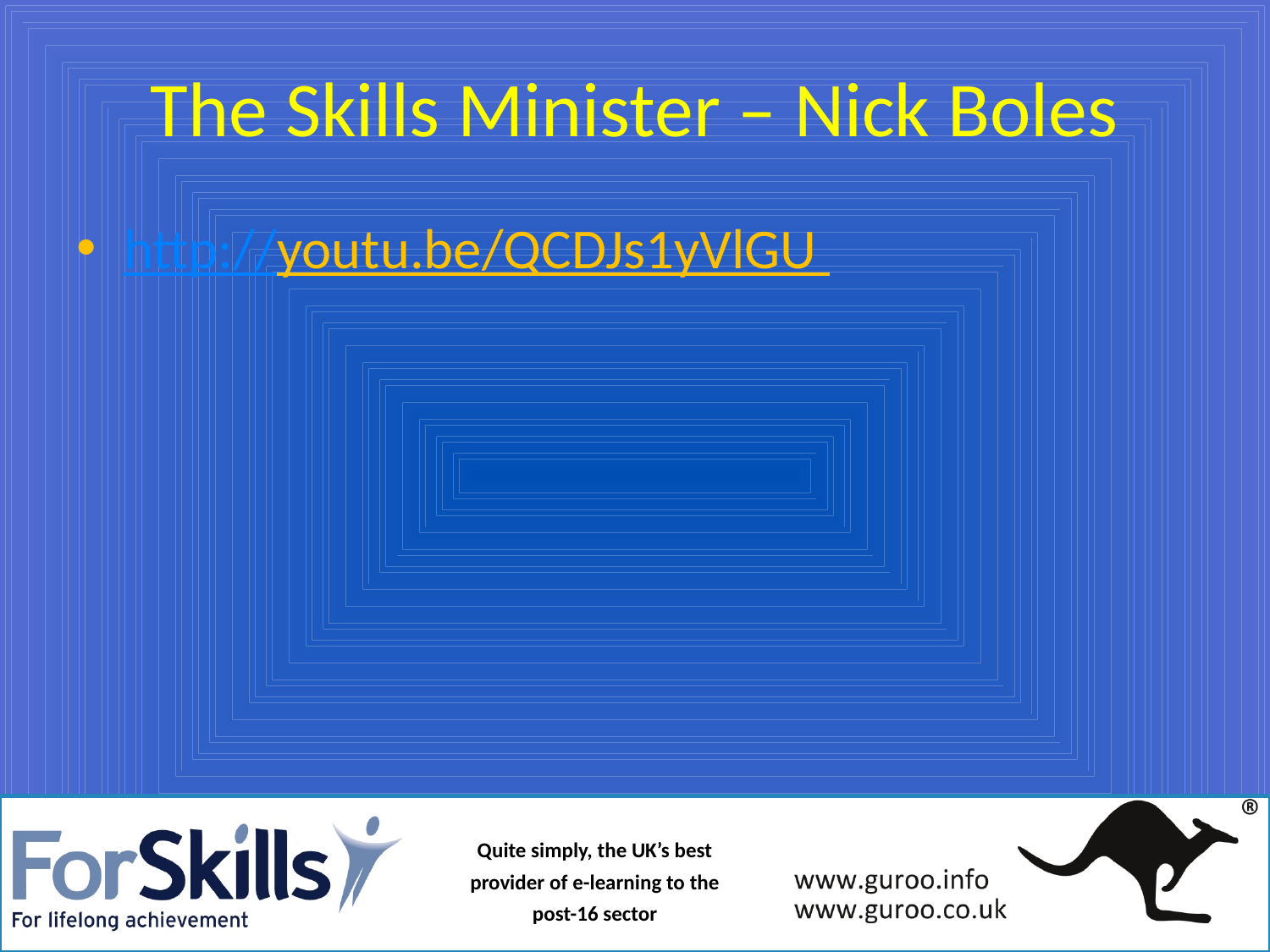

# The Skills Minister – Nick Boles
http://youtu.be/QCDJs1yVlGU